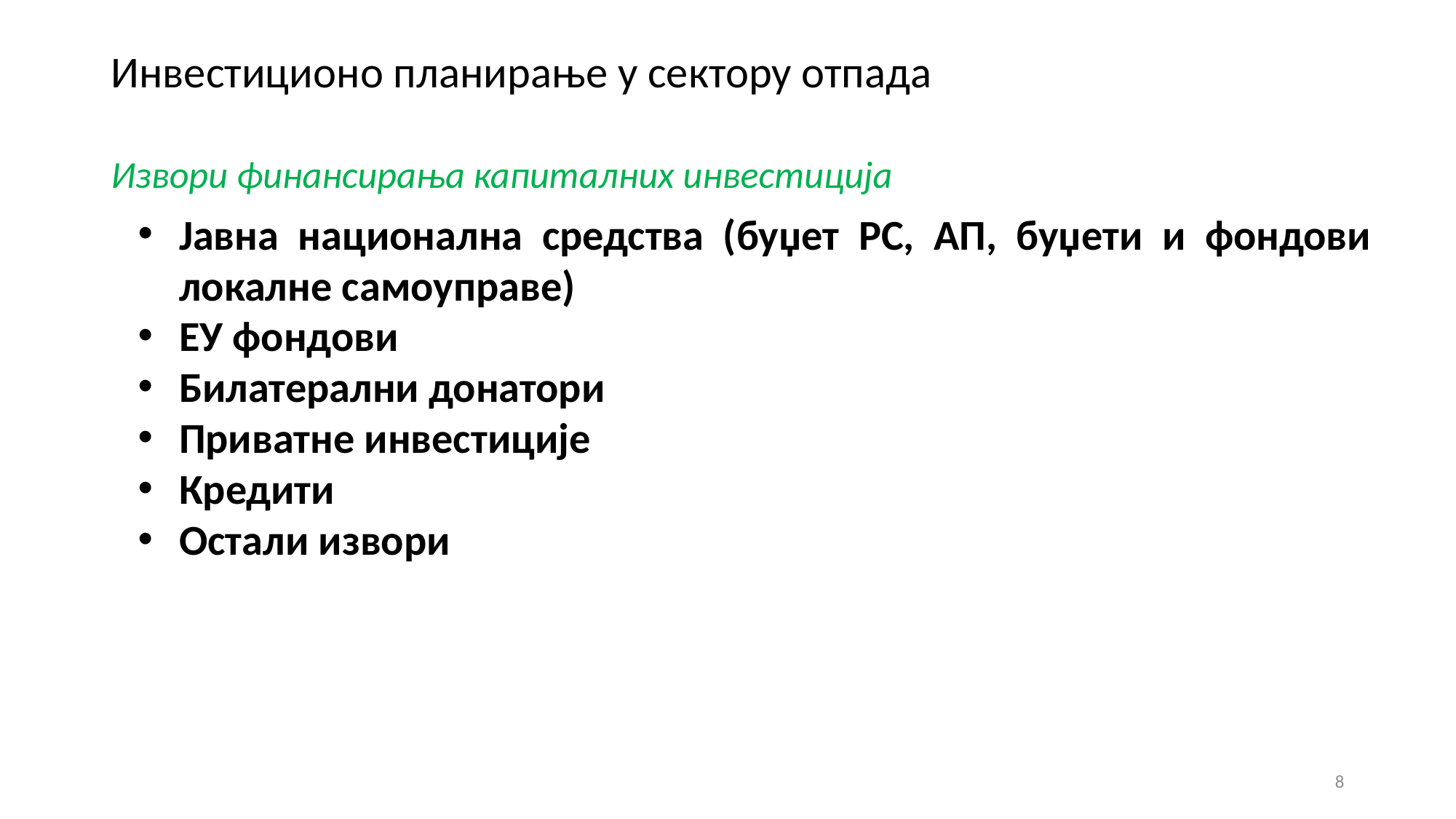

# Инвестиционо планирање у сектору отпада Извори финансирања капиталних инвестиција
Јавна национална средства (буџет РС, АП, буџети и фондови локалне самоуправе)
ЕУ фондови
Билатерални донатори
Приватне инвестиције
Кредити
Остали извори
8